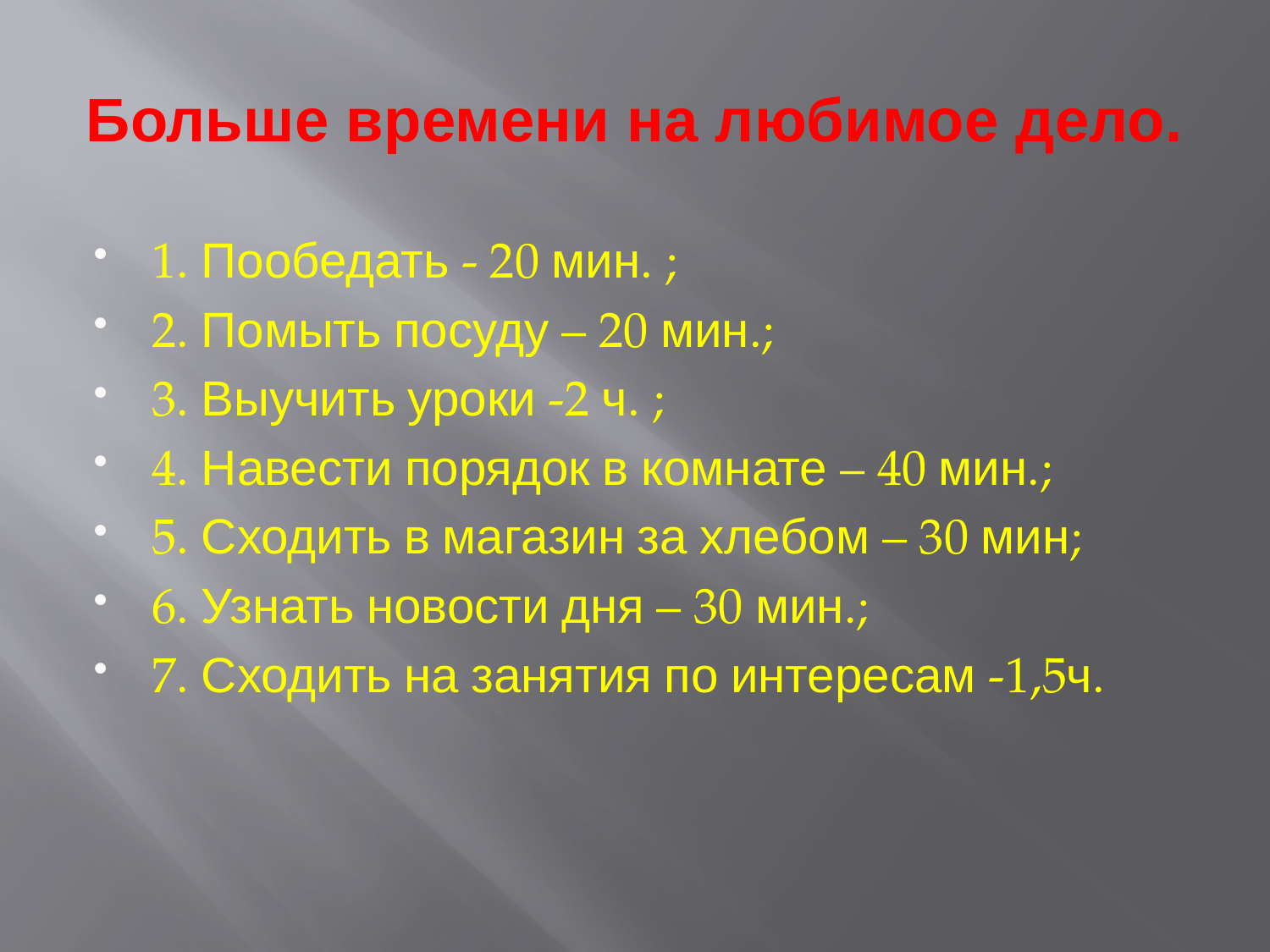

# Больше времени на любимое дело.
1. Пообедать - 20 мин. ;
2. Помыть посуду – 20 мин.;
3. Выучить уроки -2 ч. ;
4. Навести порядок в комнате – 40 мин.;
5. Сходить в магазин за хлебом – 30 мин;
6. Узнать новости дня – 30 мин.;
7. Сходить на занятия по интересам -1,5ч.